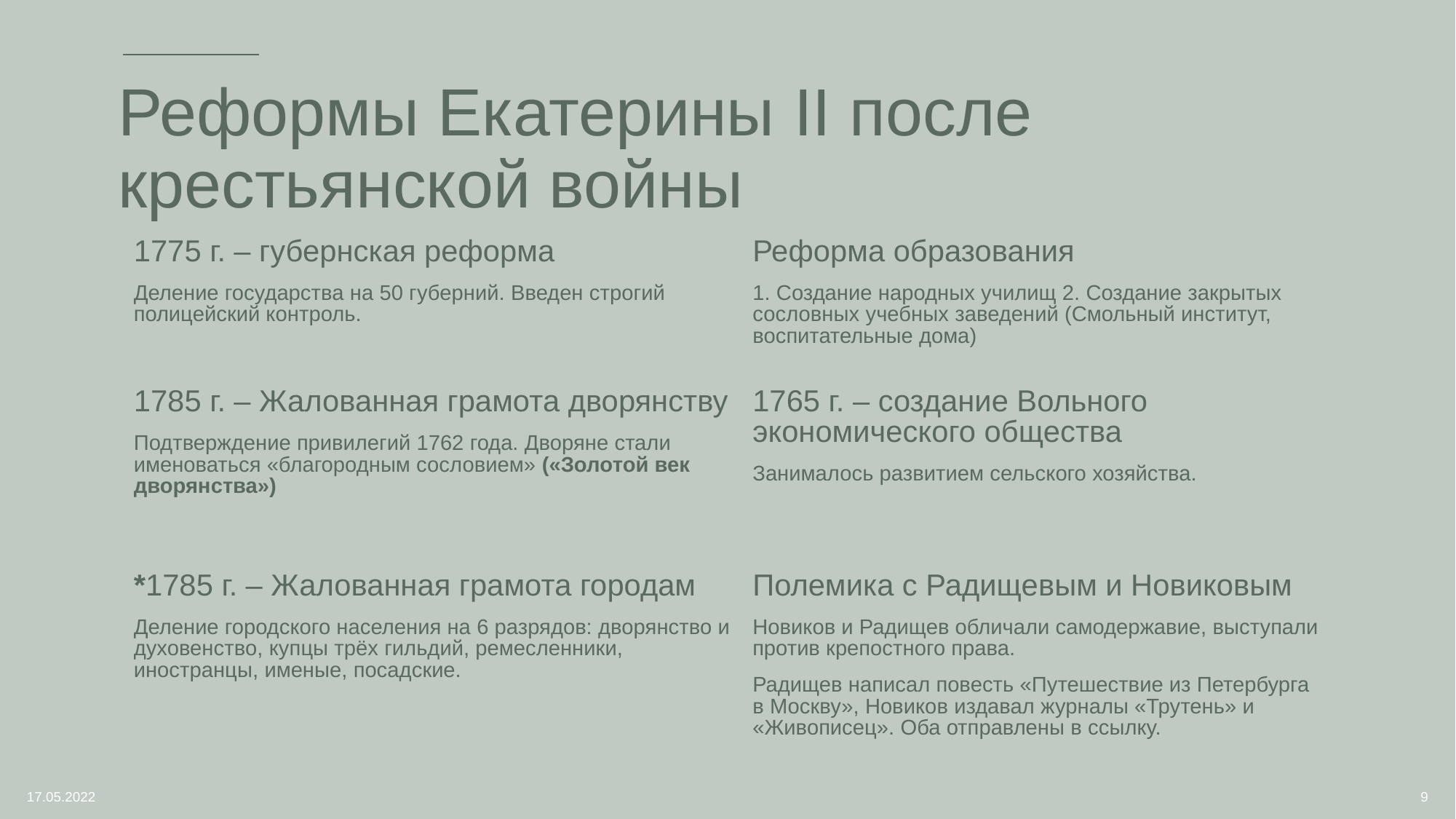

# Реформы Екатерины II после крестьянской войны
| 1775 г. – губернская реформа Деление государства на 50 губерний. Введен строгий полицейский контроль. | Реформа образования 1. Создание народных училищ 2. Создание закрытых сословных учебных заведений (Смольный институт, воспитательные дома) |
| --- | --- |
| 1785 г. – Жалованная грамота дворянству Подтверждение привилегий 1762 года. Дворяне стали именоваться «благородным сословием» («Золотой век дворянства») | 1765 г. – создание Вольного экономического общества Занималось развитием сельского хозяйства. |
| \*1785 г. – Жалованная грамота городам Деление городского населения на 6 разрядов: дворянство и духовенство, купцы трёх гильдий, ремесленники, иностранцы, именые, посадские. | Полемика с Радищевым и Новиковым Новиков и Радищев обличали самодержавие, выступали против крепостного права. Радищев написал повесть «Путешествие из Петербурга в Москву», Новиков издавал журналы «Трутень» и «Живописец». Оба отправлены в ссылку. |
17.05.2022
9